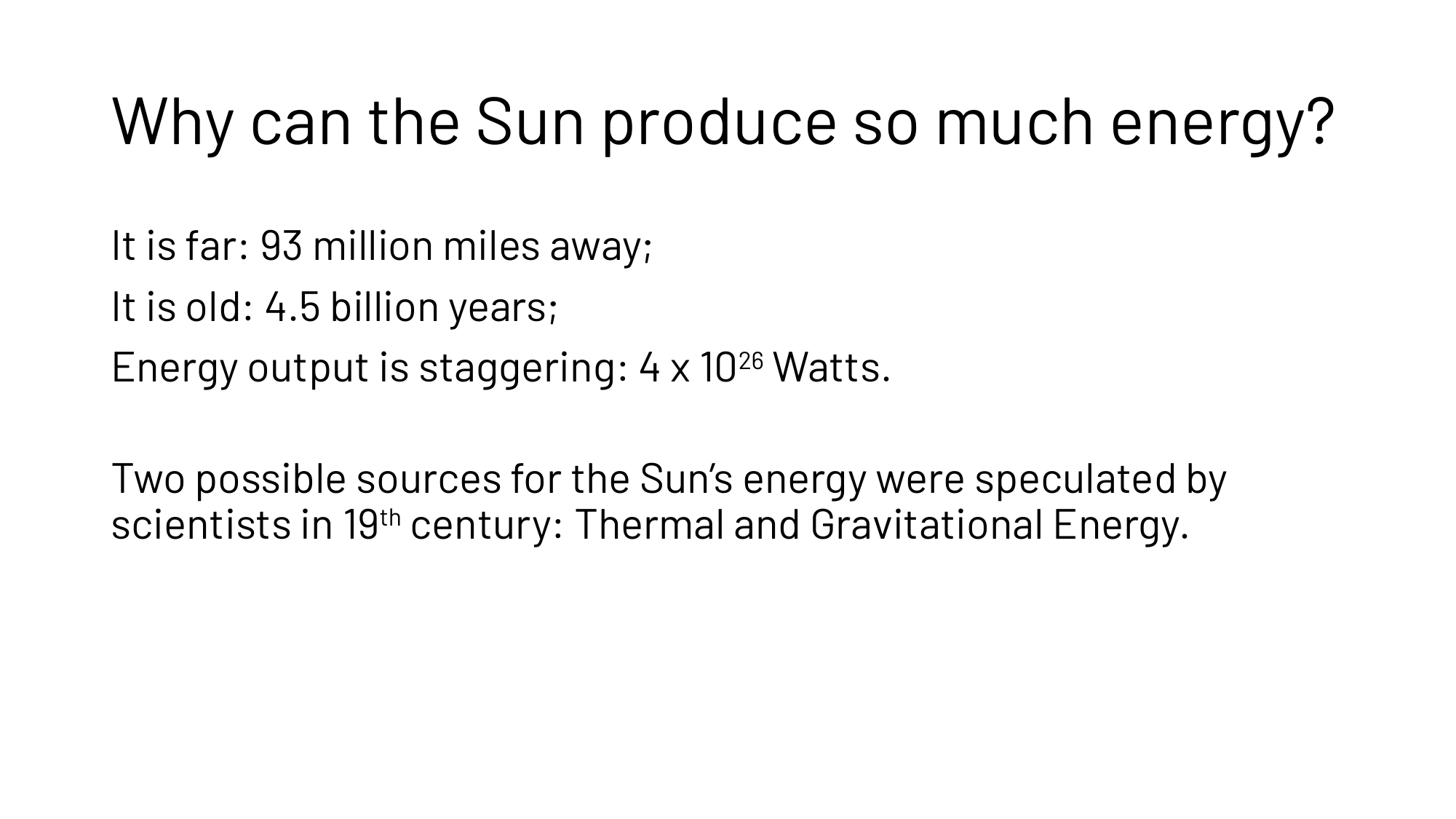

# Why can the Sun produce so much energy?
It is far: 93 million miles away;
It is old: 4.5 billion years;
Energy output is staggering: 4 x 1026 Watts.
Two possible sources for the Sun’s energy were speculated by scientists in 19th century: Thermal and Gravitational Energy.